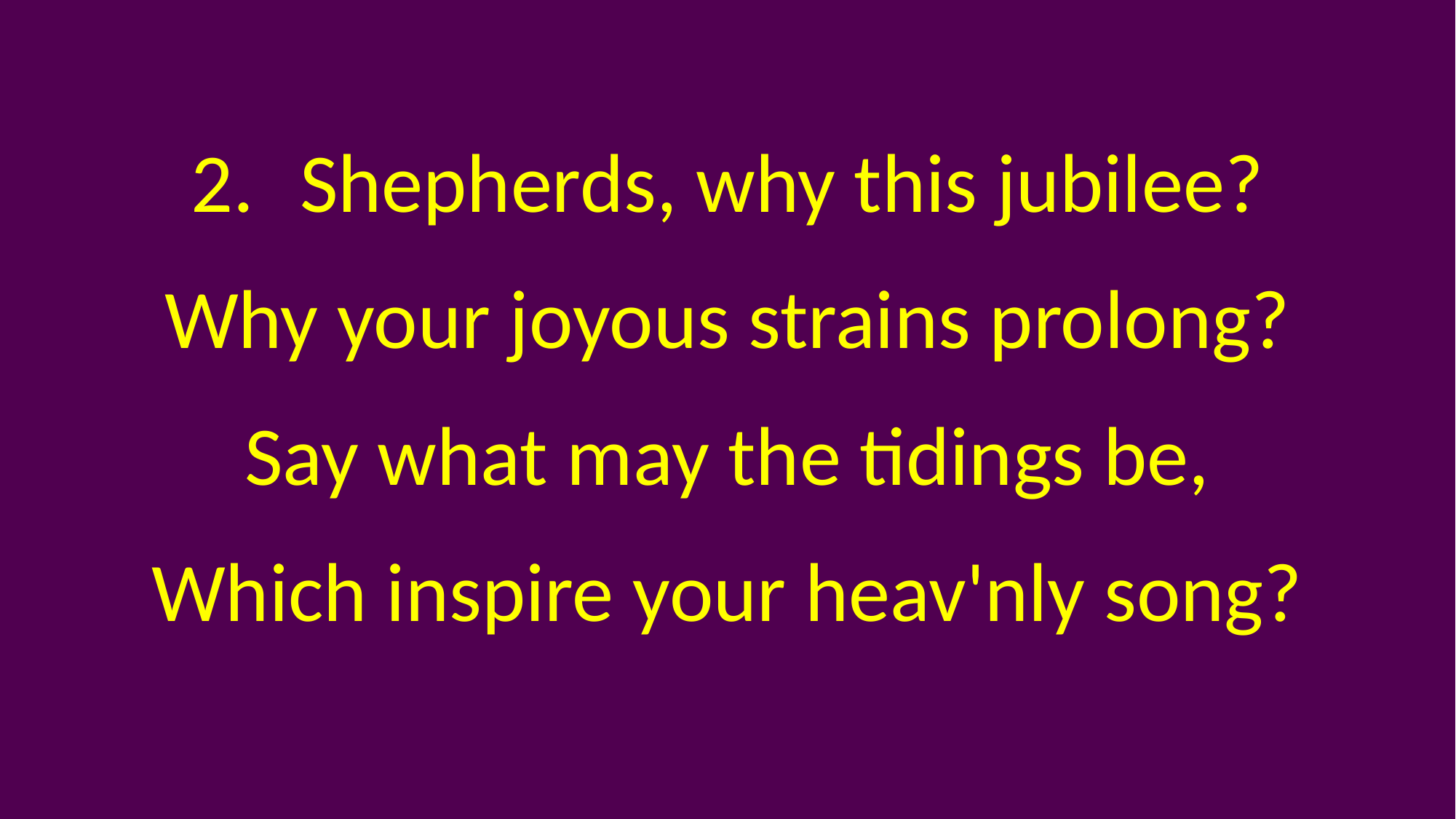

2.	Shepherds, why this jubilee?
Why your joyous strains prolong?
Say what may the tidings be,
Which inspire your heav'nly song?